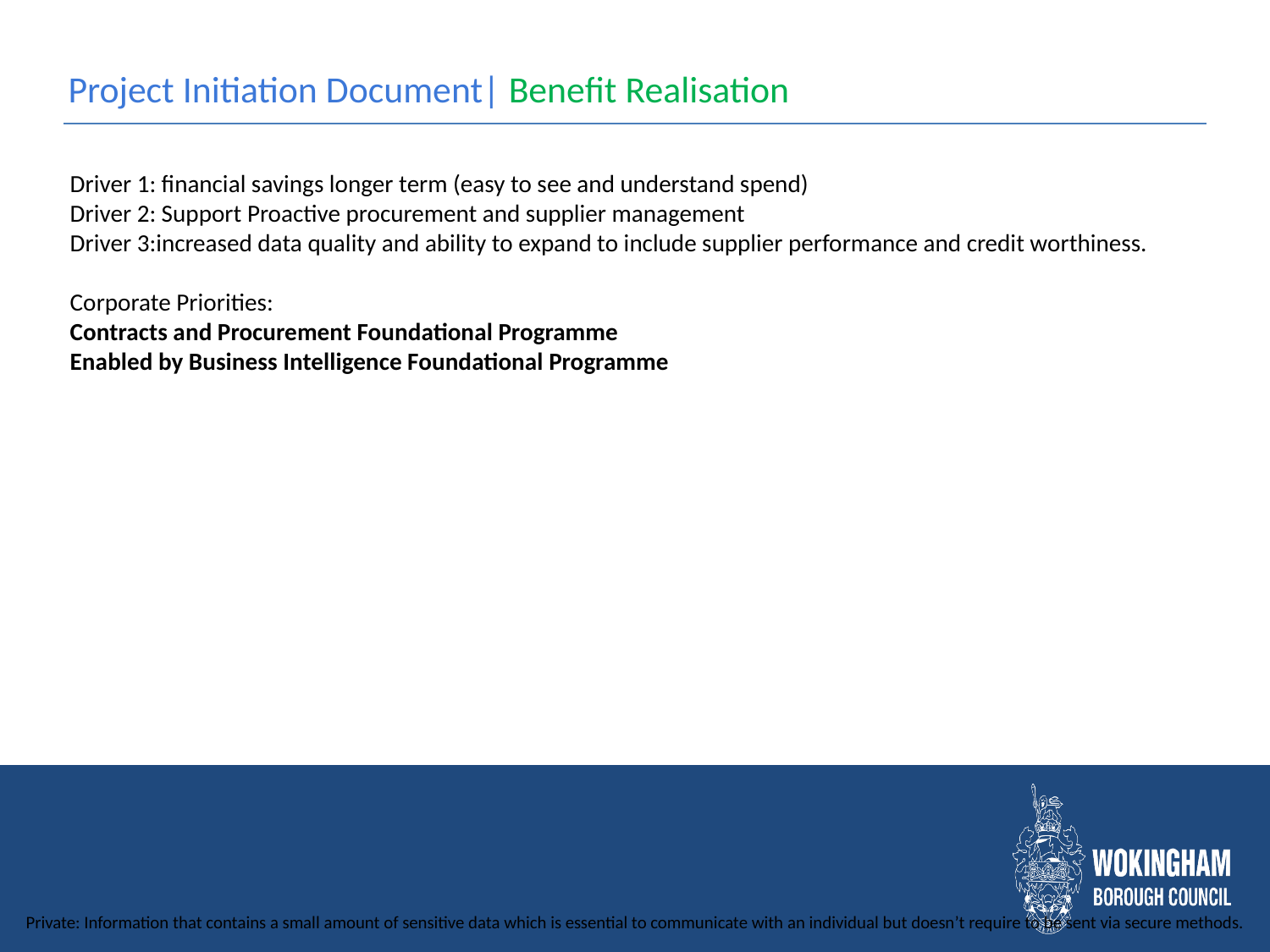

Project Initiation Document| Benefit Realisation
Driver 1: financial savings longer term (easy to see and understand spend)
Driver 2: Support Proactive procurement and supplier management
Driver 3:increased data quality and ability to expand to include supplier performance and credit worthiness.

Corporate Priorities:
Contracts and Procurement Foundational Programme
Enabled by Business Intelligence Foundational Programme

Joined up support with our partners to support those seeking work including work